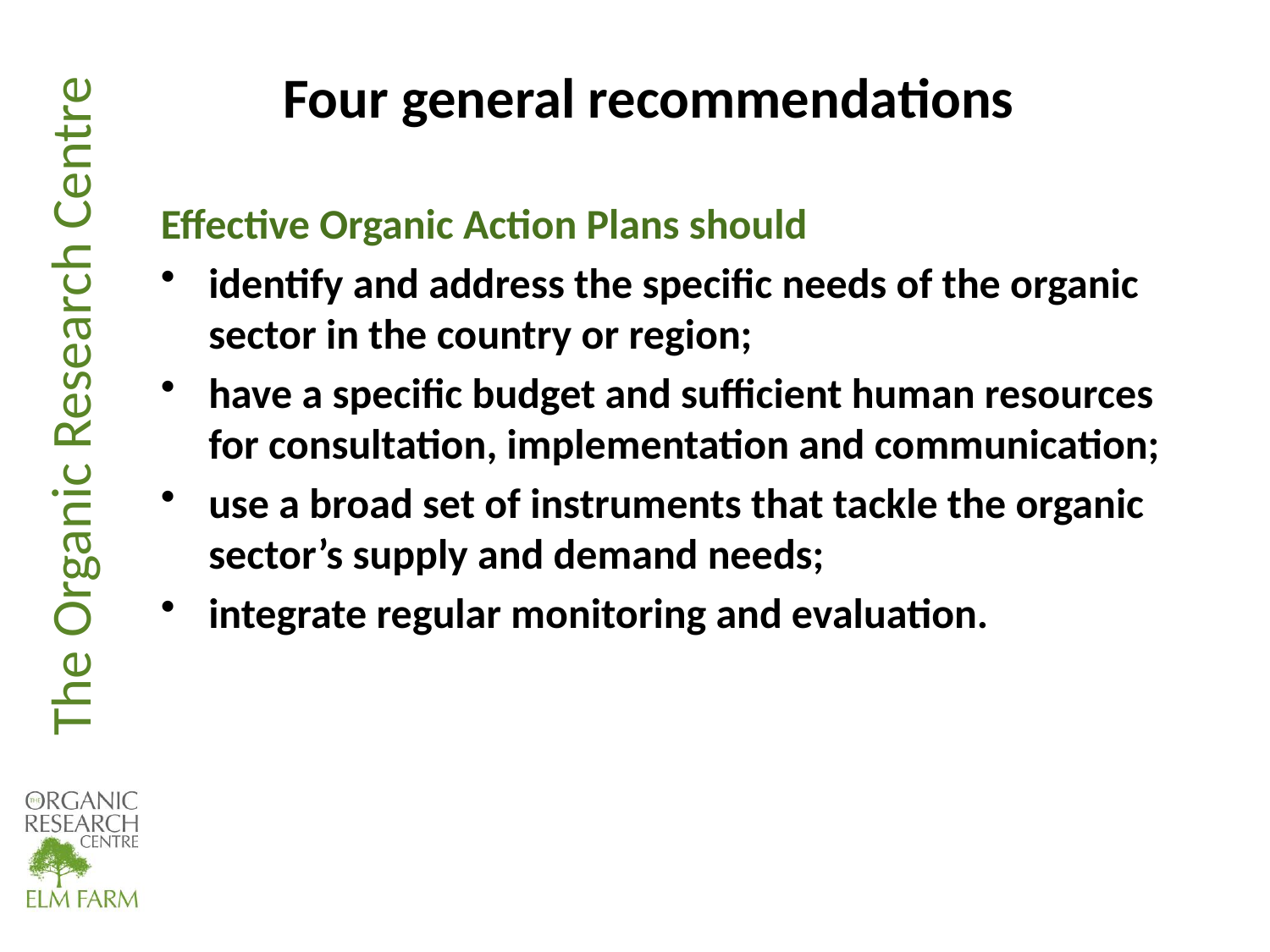

# Four general recommendations
Effective Organic Action Plans should
identify and address the specific needs of the organic sector in the country or region;
have a specific budget and sufficient human resources for consultation, implementation and communication;
use a broad set of instruments that tackle the organic sector’s supply and demand needs;
integrate regular monitoring and evaluation.